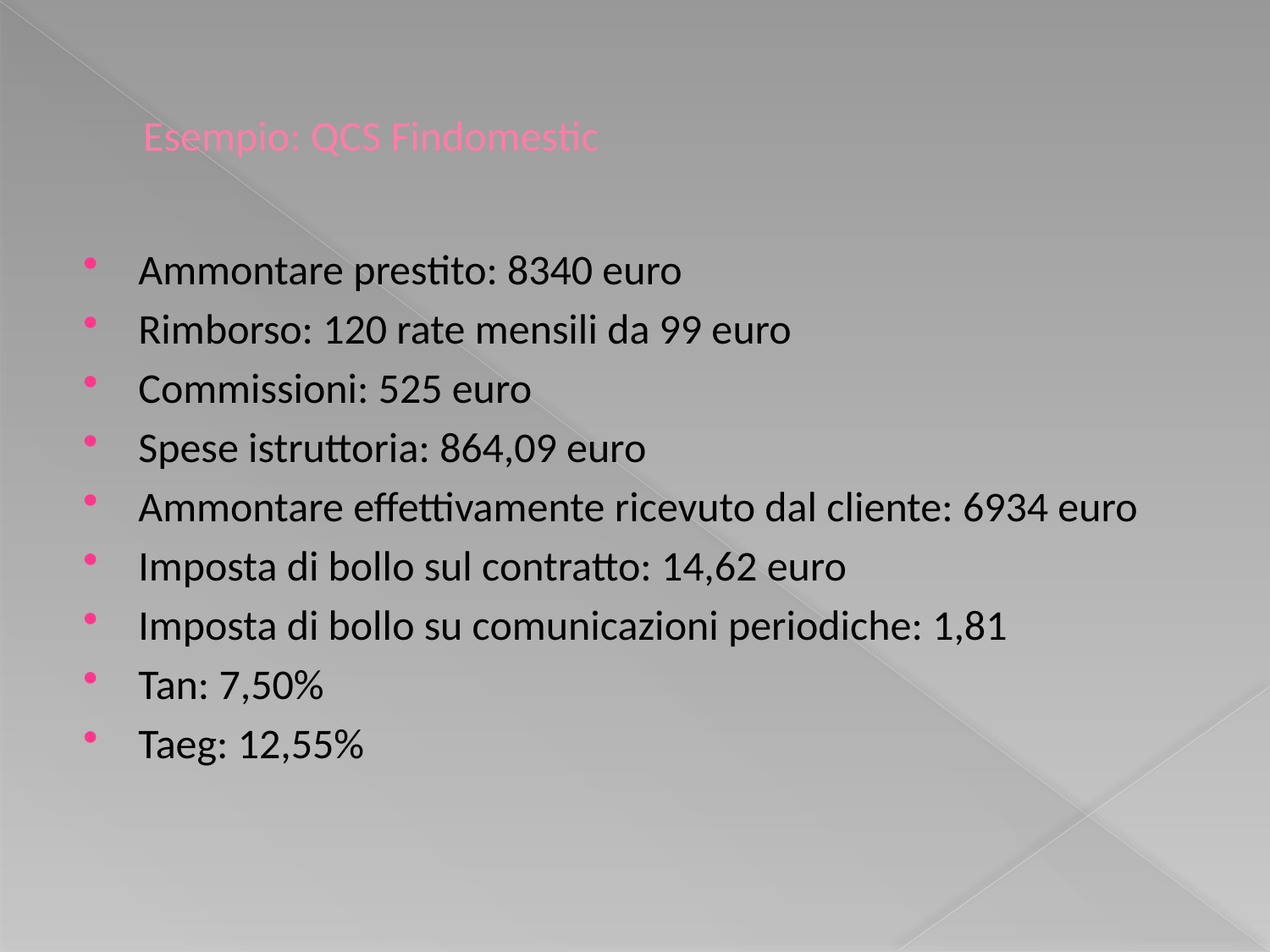

# Esempio: QCS Findomestic
Ammontare prestito: 8340 euro
Rimborso: 120 rate mensili da 99 euro
Commissioni: 525 euro
Spese istruttoria: 864,09 euro
Ammontare effettivamente ricevuto dal cliente: 6934 euro
Imposta di bollo sul contratto: 14,62 euro
Imposta di bollo su comunicazioni periodiche: 1,81
Tan: 7,50%
Taeg: 12,55%